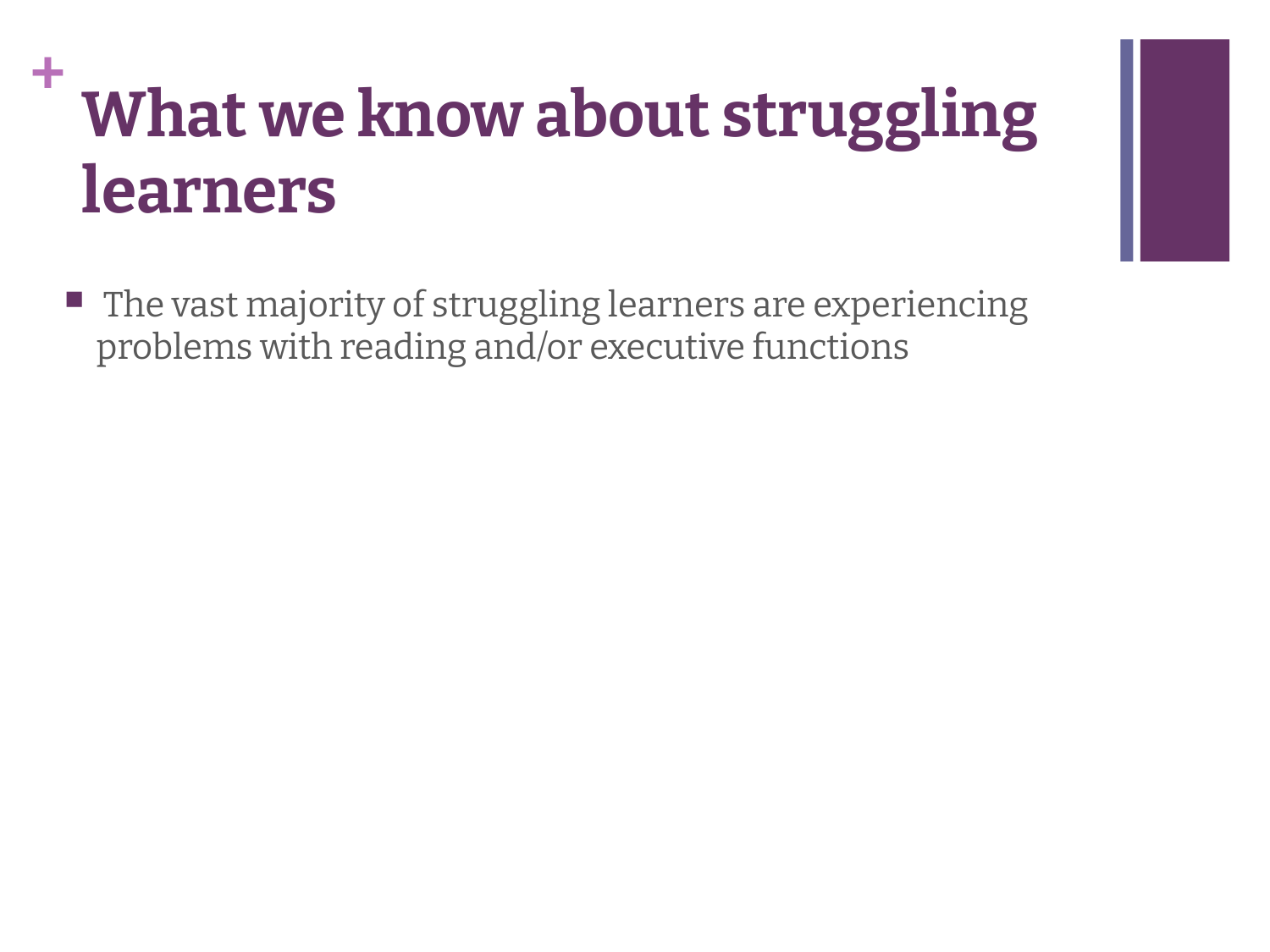

# What we know about struggling learners
 The vast majority of struggling learners are experiencing problems with reading and/or executive functions